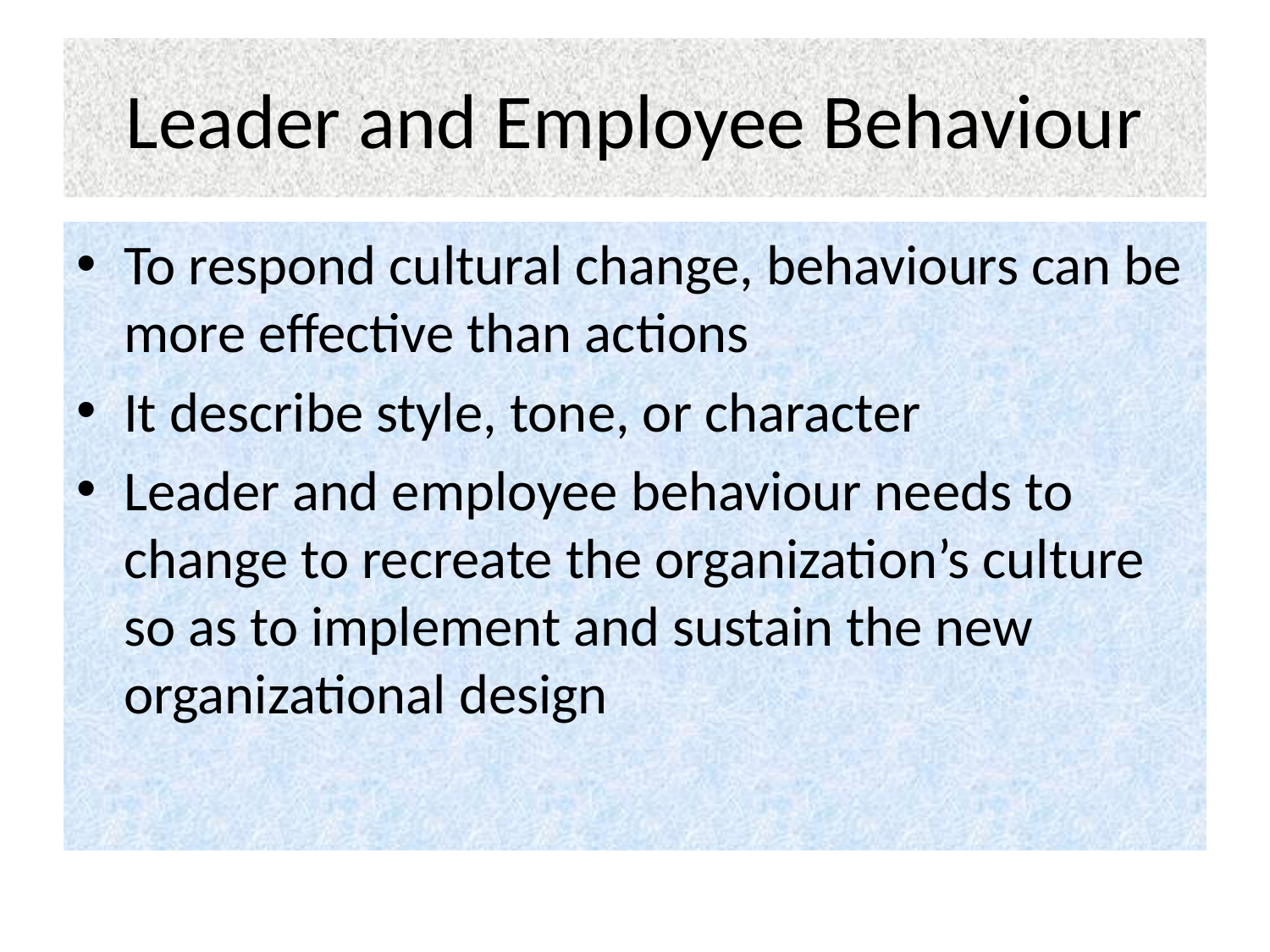

# Leader and Employee Behaviour
To respond cultural change, behaviours can be more effective than actions
It describe style, tone, or character
Leader and employee behaviour needs to change to recreate the organization’s culture so as to implement and sustain the new organizational design